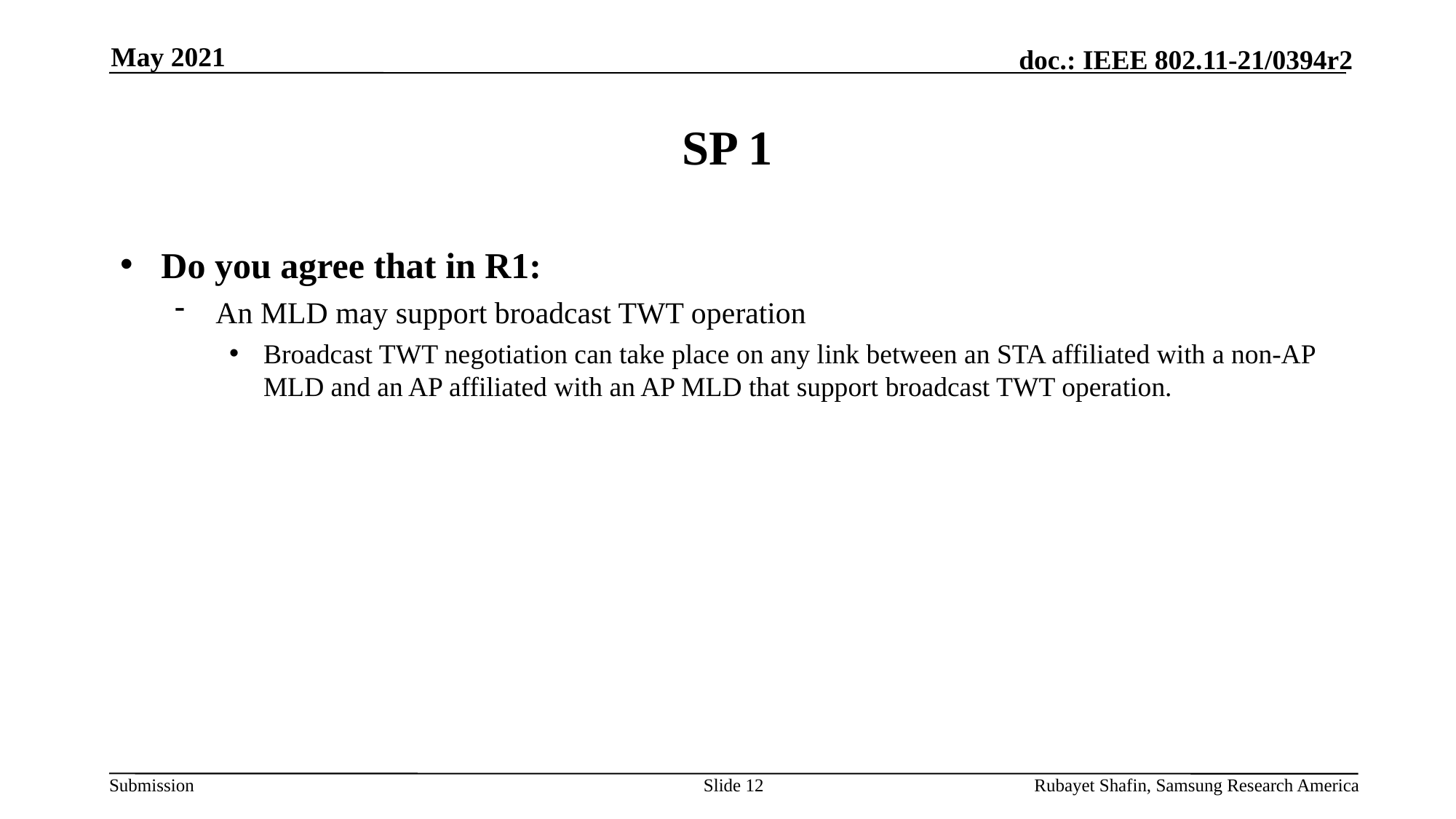

May 2021
# SP 1
Do you agree that in R1:
An MLD may support broadcast TWT operation
Broadcast TWT negotiation can take place on any link between an STA affiliated with a non-AP MLD and an AP affiliated with an AP MLD that support broadcast TWT operation.
Slide 12
Rubayet Shafin, Samsung Research America